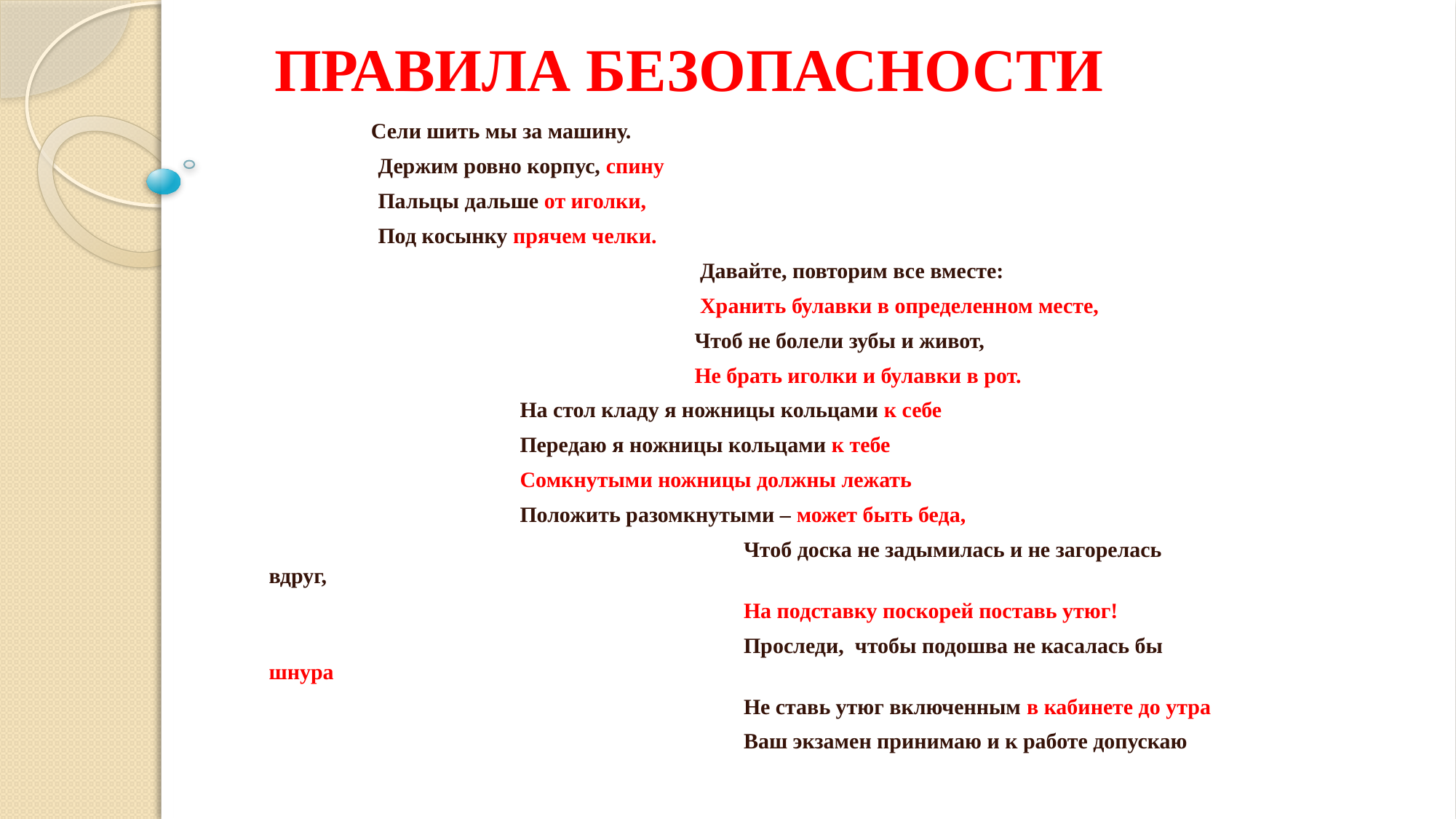

# ПРАВИЛА БЕЗОПАСНОСТИ
                    Сели шить мы за машину.
                    Держим ровно корпус, спину
                    Пальцы дальше от иголки,
                    Под косынку прячем челки.
                                                                               Давайте, повторим все вместе:
                                                                               Хранить булавки в определенном месте,
                                                                              Чтоб не болели зубы и живот,
                                                                              Не брать иголки и булавки в рот.
                                              На стол кладу я ножницы кольцами к себе
                                              Передаю я ножницы кольцами к тебе
                                              Сомкнутыми ножницы должны лежать
                                              Положить разомкнутыми – может быть беда,
                                                                                       Чтоб доска не задымилась и не загорелась вдруг,
                                                                                       На подставку поскорей поставь утюг!
                                                                                       Проследи,  чтобы подошва не касалась бы шнура
                                                                                       Не ставь утюг включенным в кабинете до утра
                                                                                       Ваш экзамен принимаю и к работе допускаю